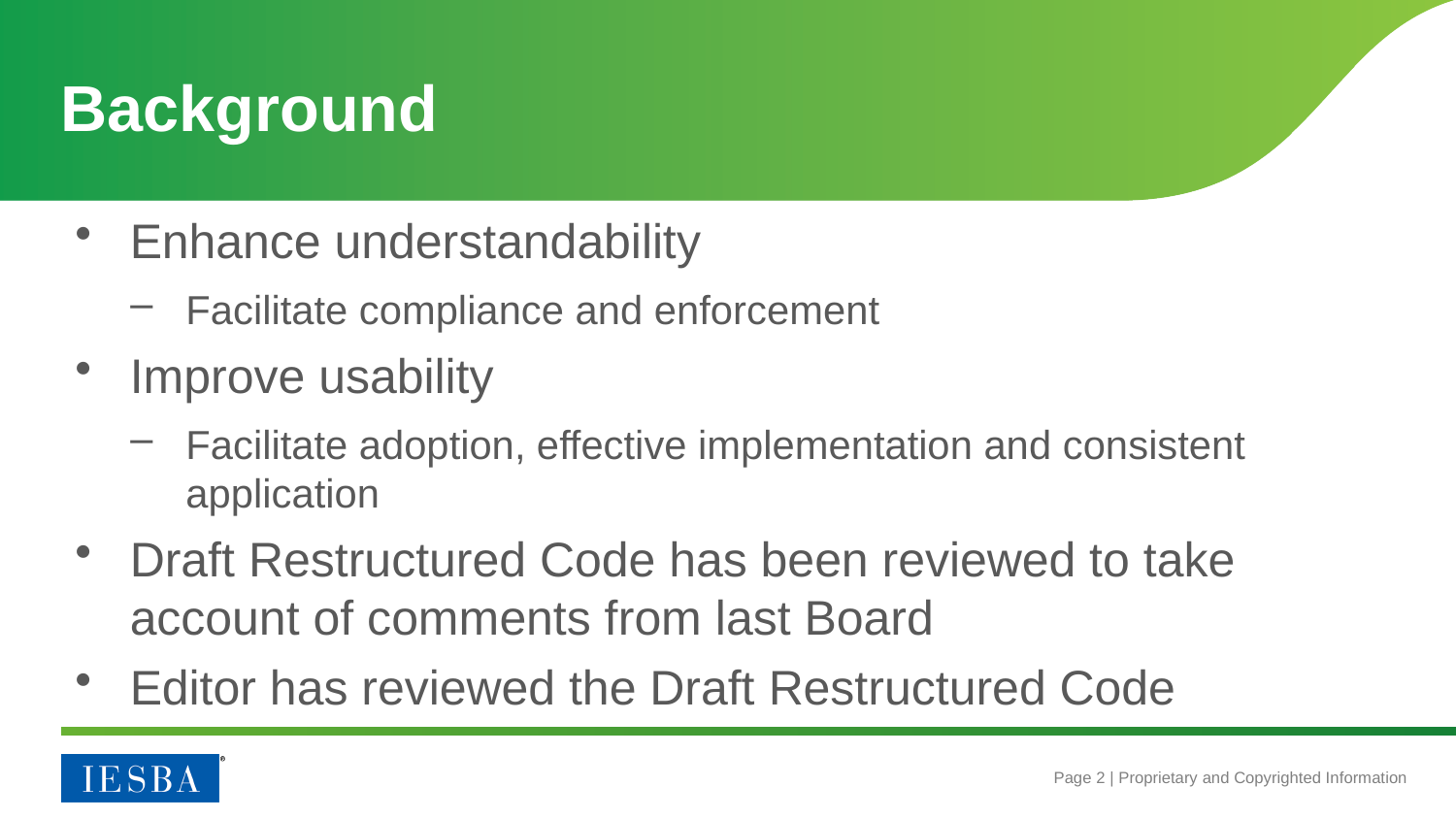

# Background
Enhance understandability
Facilitate compliance and enforcement
Improve usability
Facilitate adoption, effective implementation and consistent application
Draft Restructured Code has been reviewed to take account of comments from last Board
Editor has reviewed the Draft Restructured Code